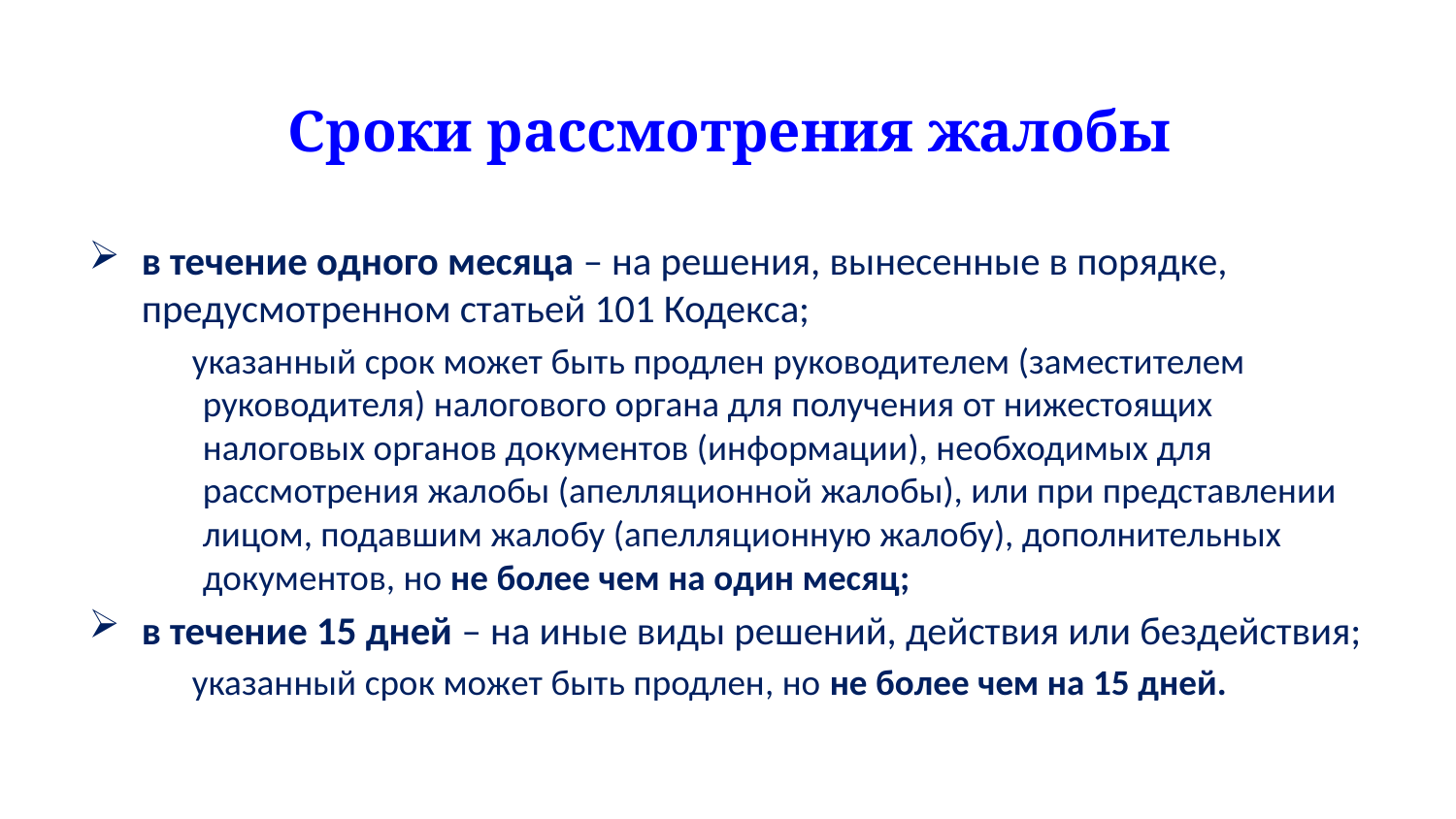

# Сроки рассмотрения жалобы
в течение одного месяца – на решения, вынесенные в порядке, предусмотренном статьей 101 Кодекса;
    указанный срок может быть продлен руководителем (заместителем руководителя) налогового органа для получения от нижестоящих налоговых органов документов (информации), необходимых для рассмотрения жалобы (апелляционной жалобы), или при представлении лицом, подавшим жалобу (апелляционную жалобу), дополнительных документов, но не более чем на один месяц;
в течение 15 дней – на иные виды решений, действия или бездействия;
    указанный срок может быть продлен, но не более чем на 15 дней.